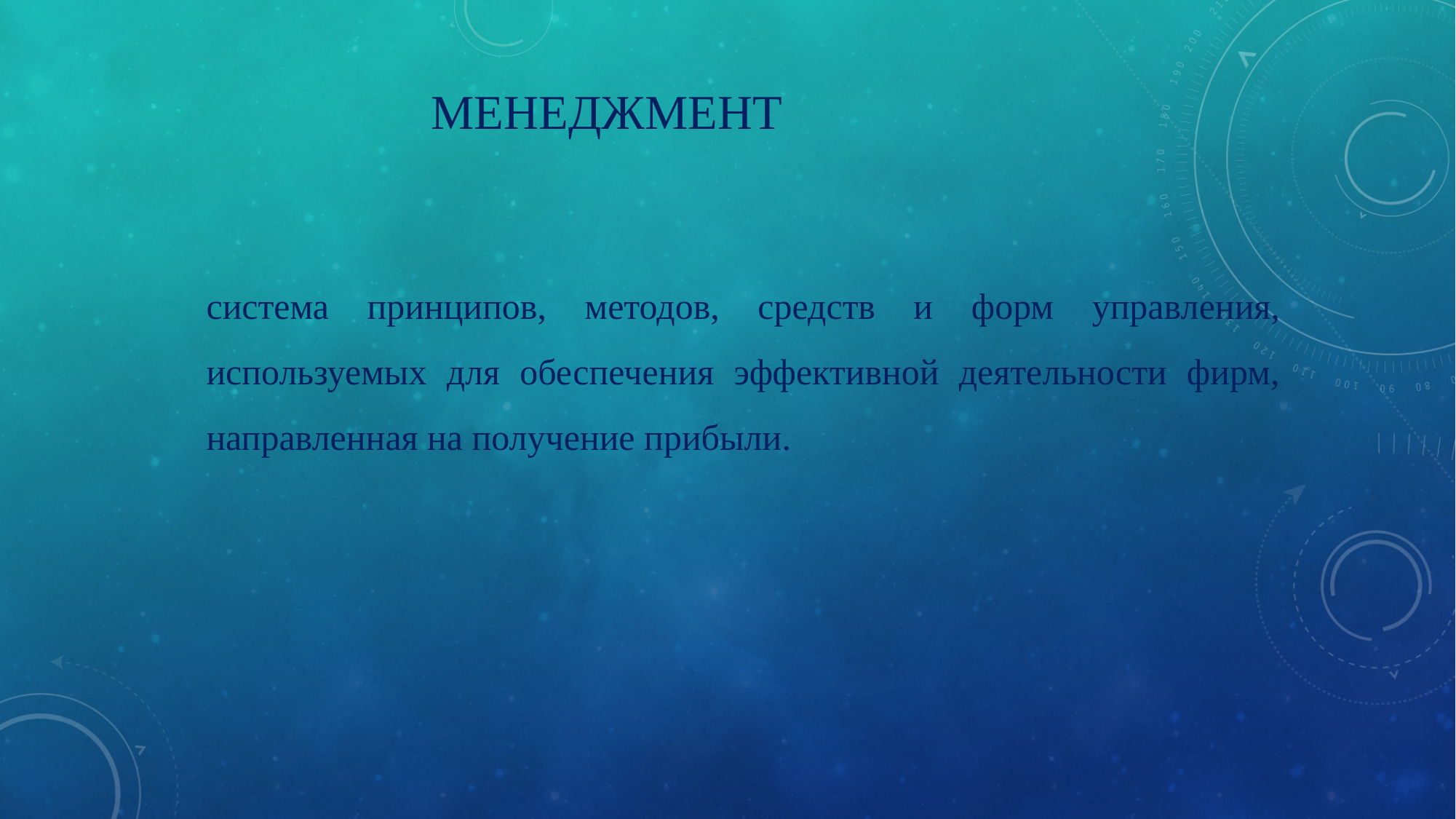

# Менеджмент
система принципов, методов, средств и форм управления, используемых для обеспечения эффективной деятельности фирм, направленная на получение прибыли.